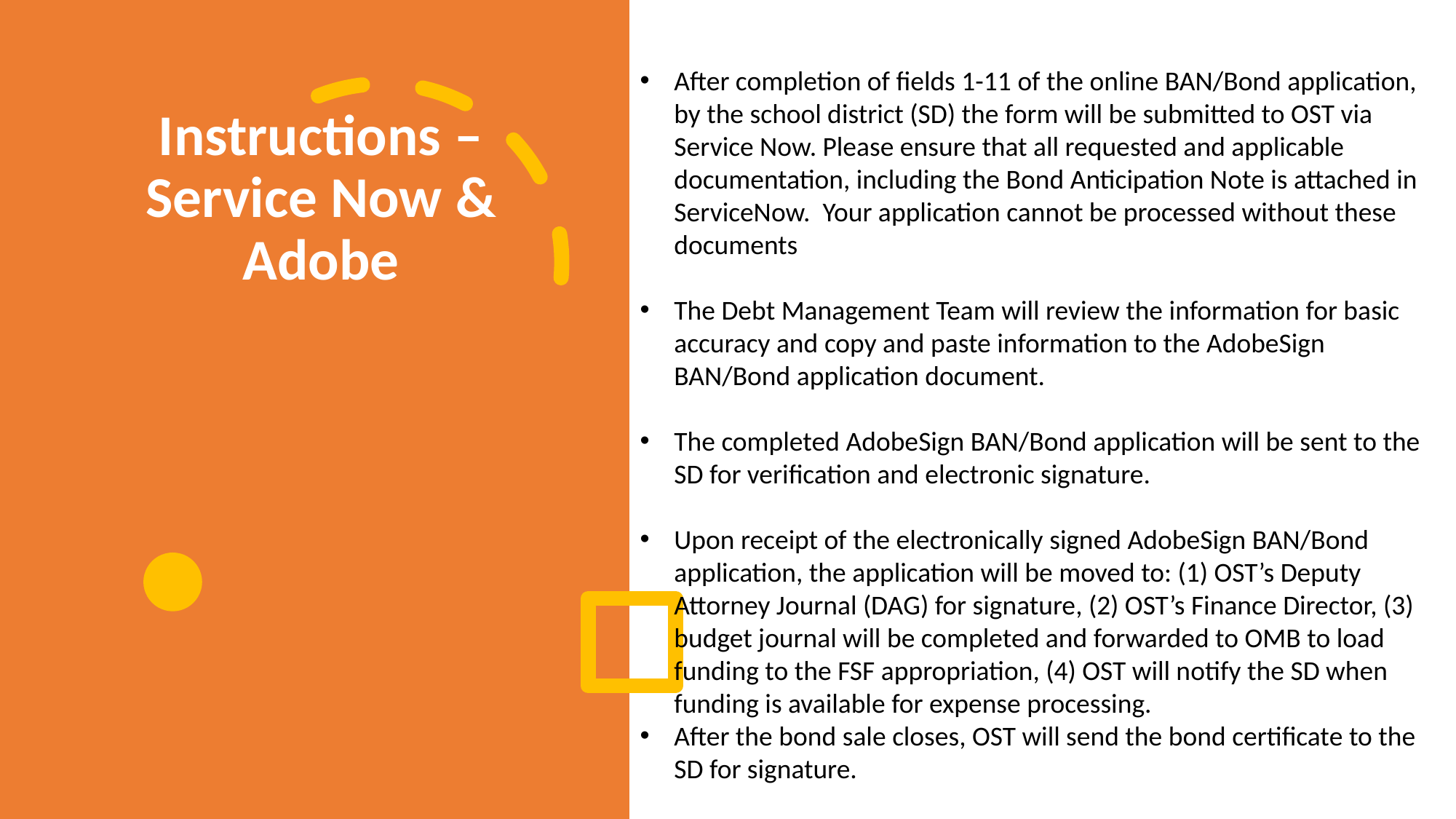

After completion of fields 1-11 of the online BAN/Bond application, by the school district (SD) the form will be submitted to OST via Service Now. Please ensure that all requested and applicable documentation, including the Bond Anticipation Note is attached in ServiceNow.  Your application cannot be processed without these documents

The Debt Management Team will review the information for basic accuracy and copy and paste information to the AdobeSign BAN/Bond application document.

The completed AdobeSign BAN/Bond application will be sent to the SD for verification and electronic signature.

Upon receipt of the electronically signed AdobeSign BAN/Bond application, the application will be moved to: (1) OST’s Deputy Attorney Journal (DAG) for signature, (2) OST’s Finance Director, (3) budget journal will be completed and forwarded to OMB to load funding to the FSF appropriation, (4) OST will notify the SD when funding is available for expense processing.
After the bond sale closes, OST will send the bond certificate to the SD for signature.

# Instructions – Service Now & Adobe